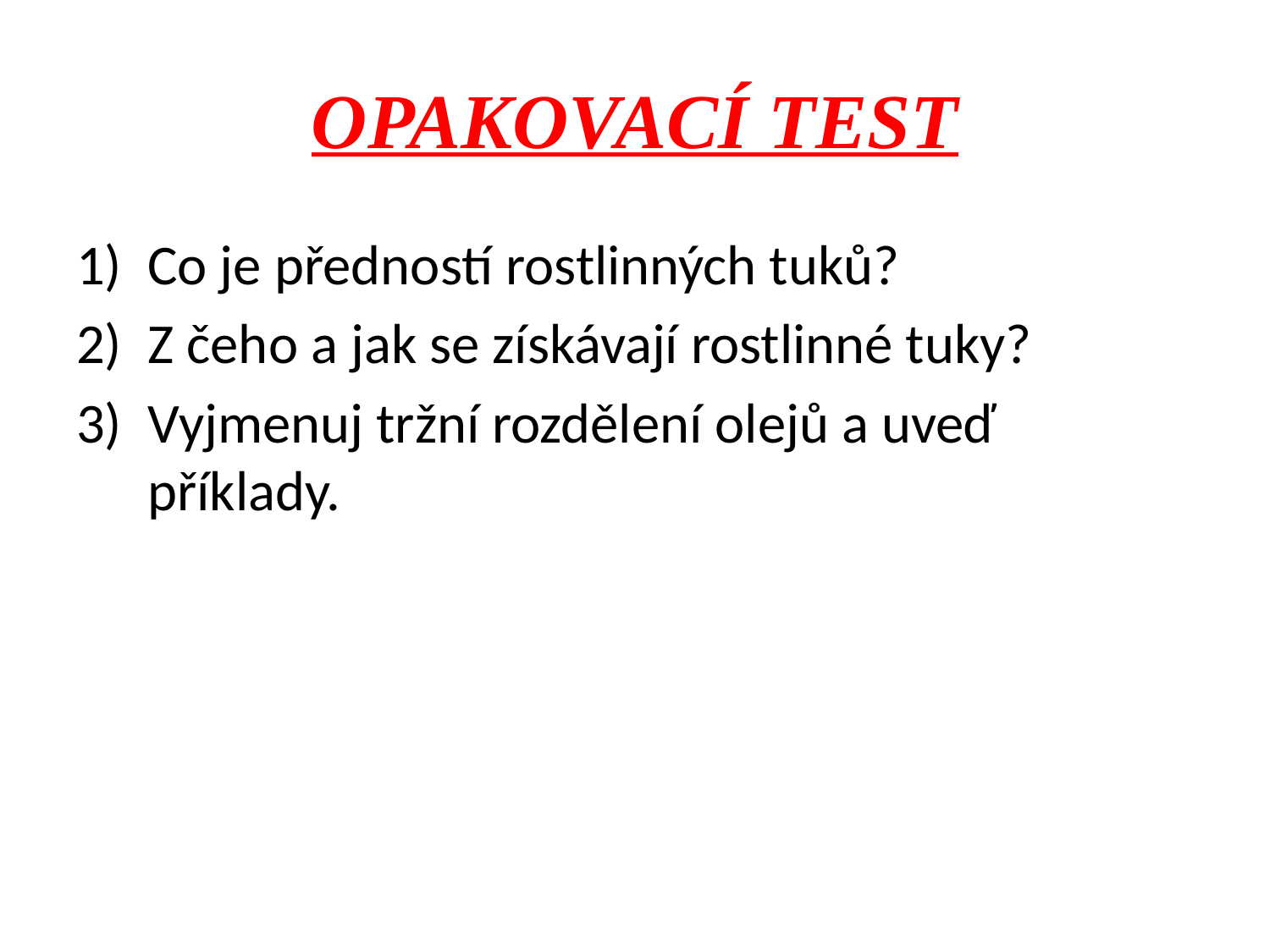

# OPAKOVACÍ TEST
Co je předností rostlinných tuků?
Z čeho a jak se získávají rostlinné tuky?
Vyjmenuj tržní rozdělení olejů a uveď příklady.